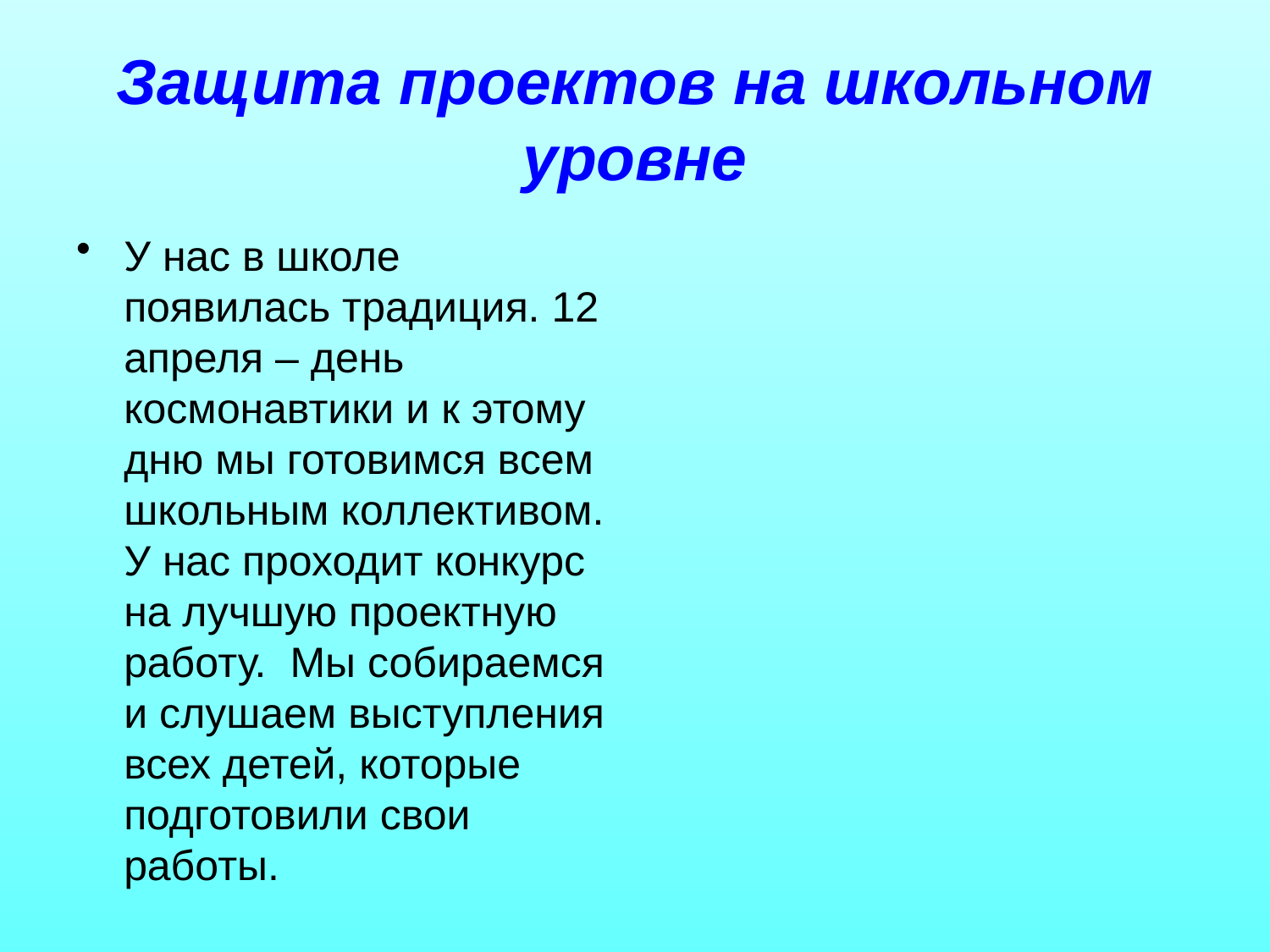

# Защита проектов на школьном уровне
У нас в школе появилась традиция. 12 апреля – день космонавтики и к этому дню мы готовимся всем школьным коллективом. У нас проходит конкурс на лучшую проектную работу.  Мы собираемся и слушаем выступления всех детей, которые подготовили свои работы.